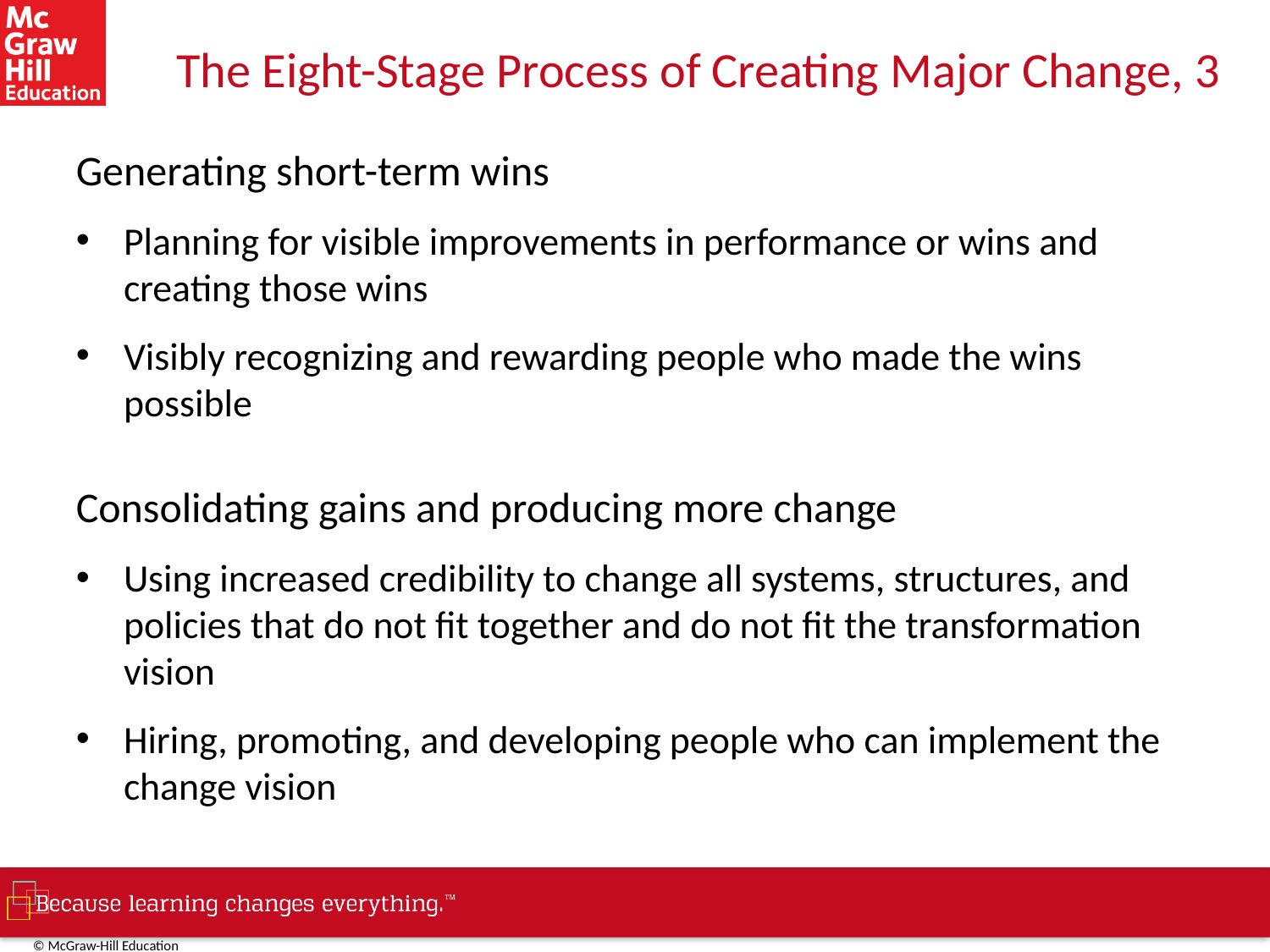

# The Eight-Stage Process of Creating Major Change, 3
Generating short-term wins
Planning for visible improvements in performance or wins and creating those wins
Visibly recognizing and rewarding people who made the wins possible

Consolidating gains and producing more change
Using increased credibility to change all systems, structures, and policies that do not fit together and do not fit the transformation vision
Hiring, promoting, and developing people who can implement the change vision